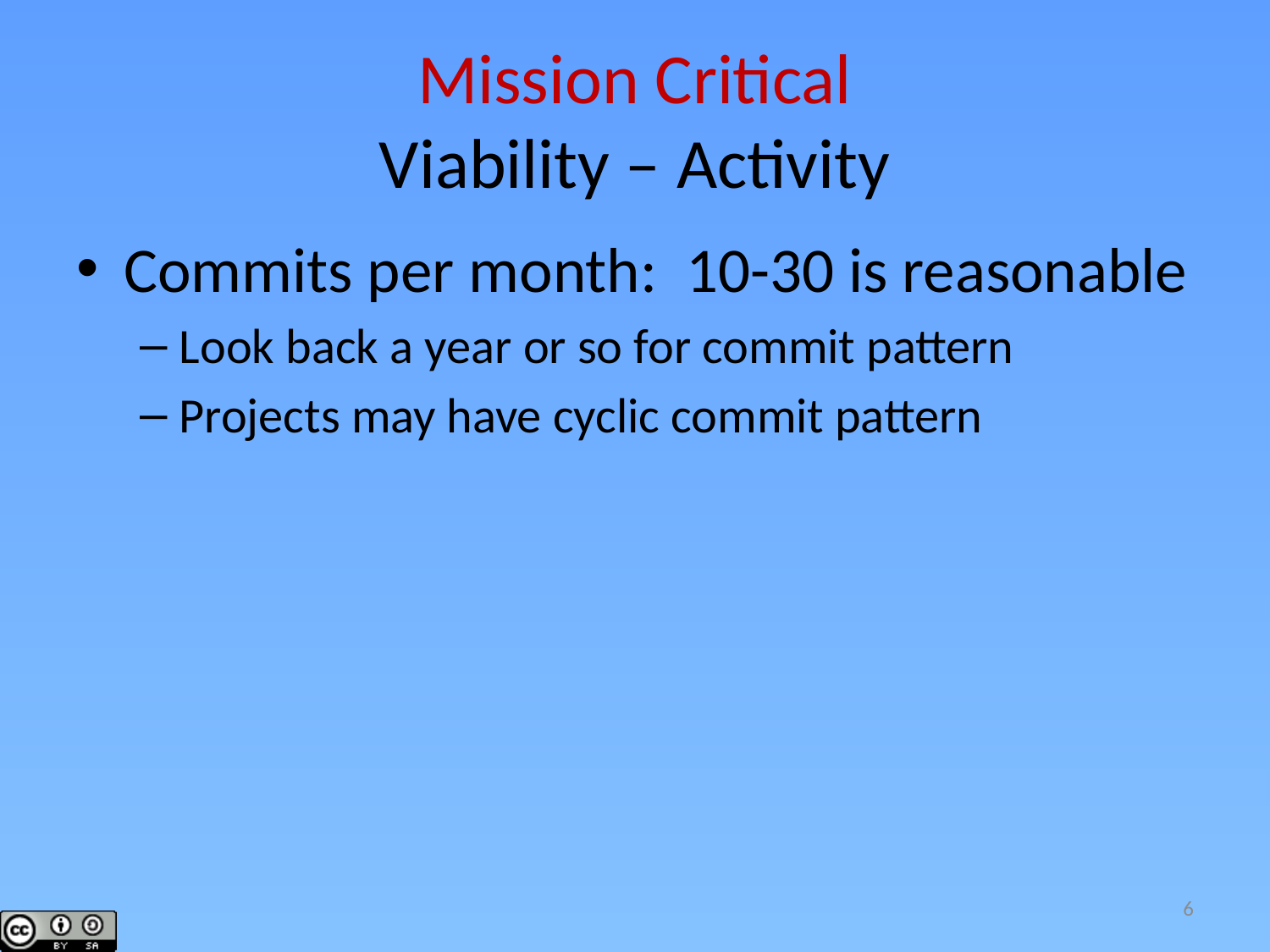

# Mission Critical Viability – Activity
Commits per month:  10-30 is reasonable
Look back a year or so for commit pattern
Projects may have cyclic commit pattern
6